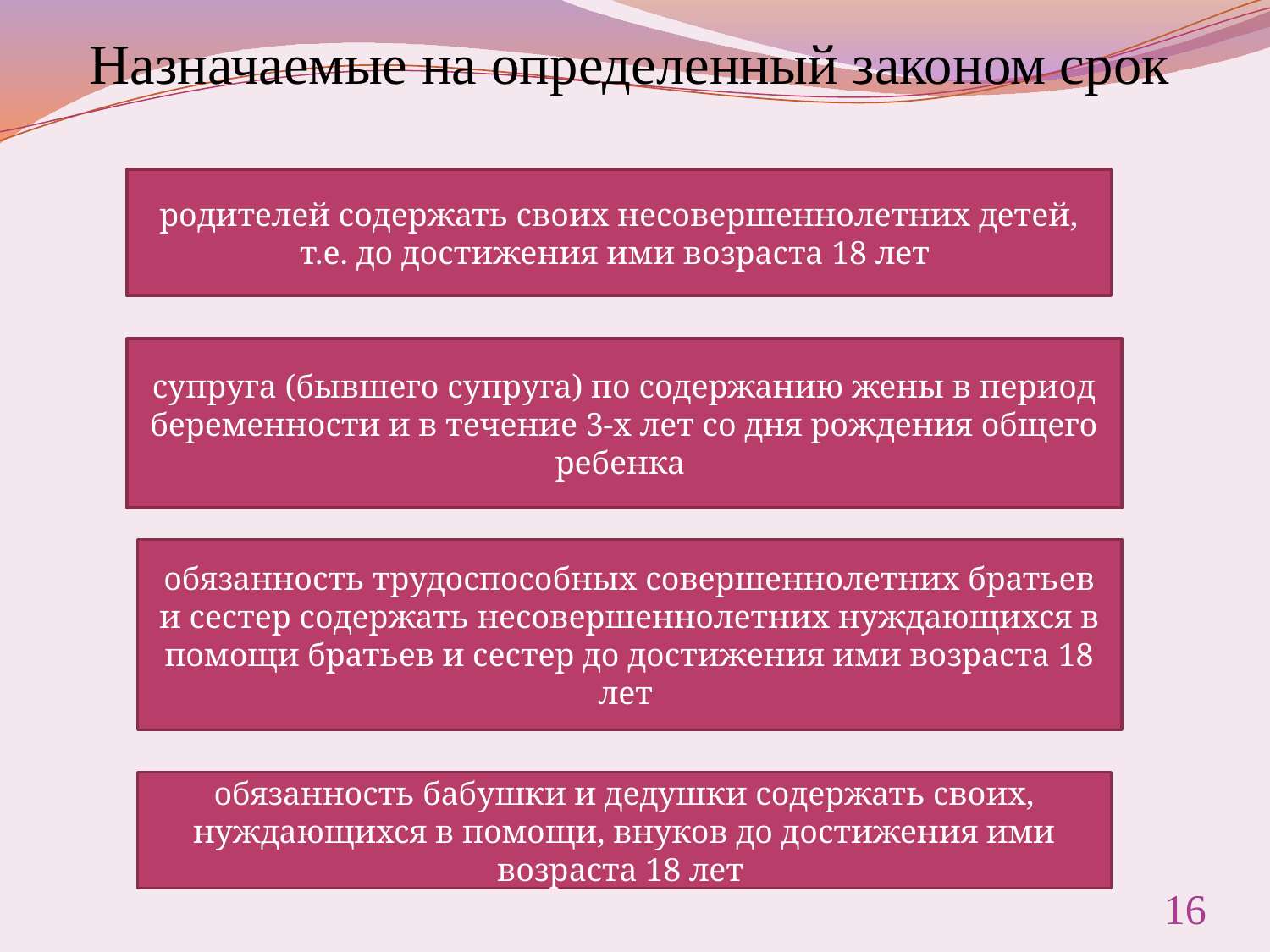

Назначаемые на определенный законом срок
родителей содержать своих несовершеннолетних детей, т.е. до достижения ими возраста 18 лет
супруга (бывшего супруга) по содержанию жены в период беременности и в течение 3-х лет со дня рождения общего ребенка
обязанность трудоспособных совершеннолетних братьев и сестер содержать несовершеннолетних нуждающихся в помощи братьев и сестер до достижения ими возраста 18 лет
обязанность бабушки и дедушки содержать своих, нуждающихся в помощи, внуков до достижения ими возраста 18 лет
16